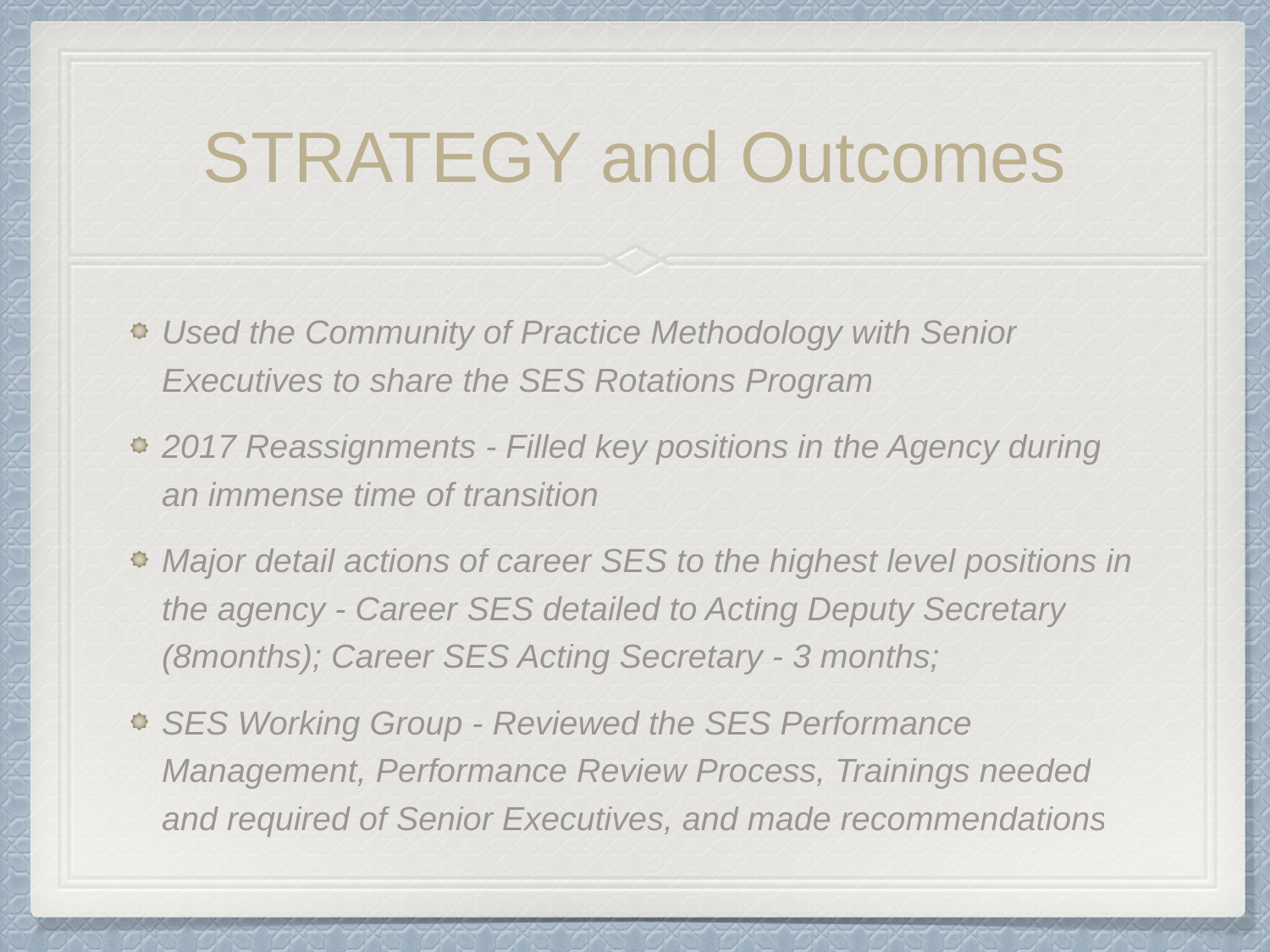

# STRATEGY and Outcomes
Used the Community of Practice Methodology with Senior Executives to share the SES Rotations Program
2017 Reassignments - Filled key positions in the Agency during an immense time of transition
Major detail actions of career SES to the highest level positions in the agency - Career SES detailed to Acting Deputy Secretary (8months); Career SES Acting Secretary - 3 months;
SES Working Group - Reviewed the SES Performance Management, Performance Review Process, Trainings needed and required of Senior Executives, and made recommendations